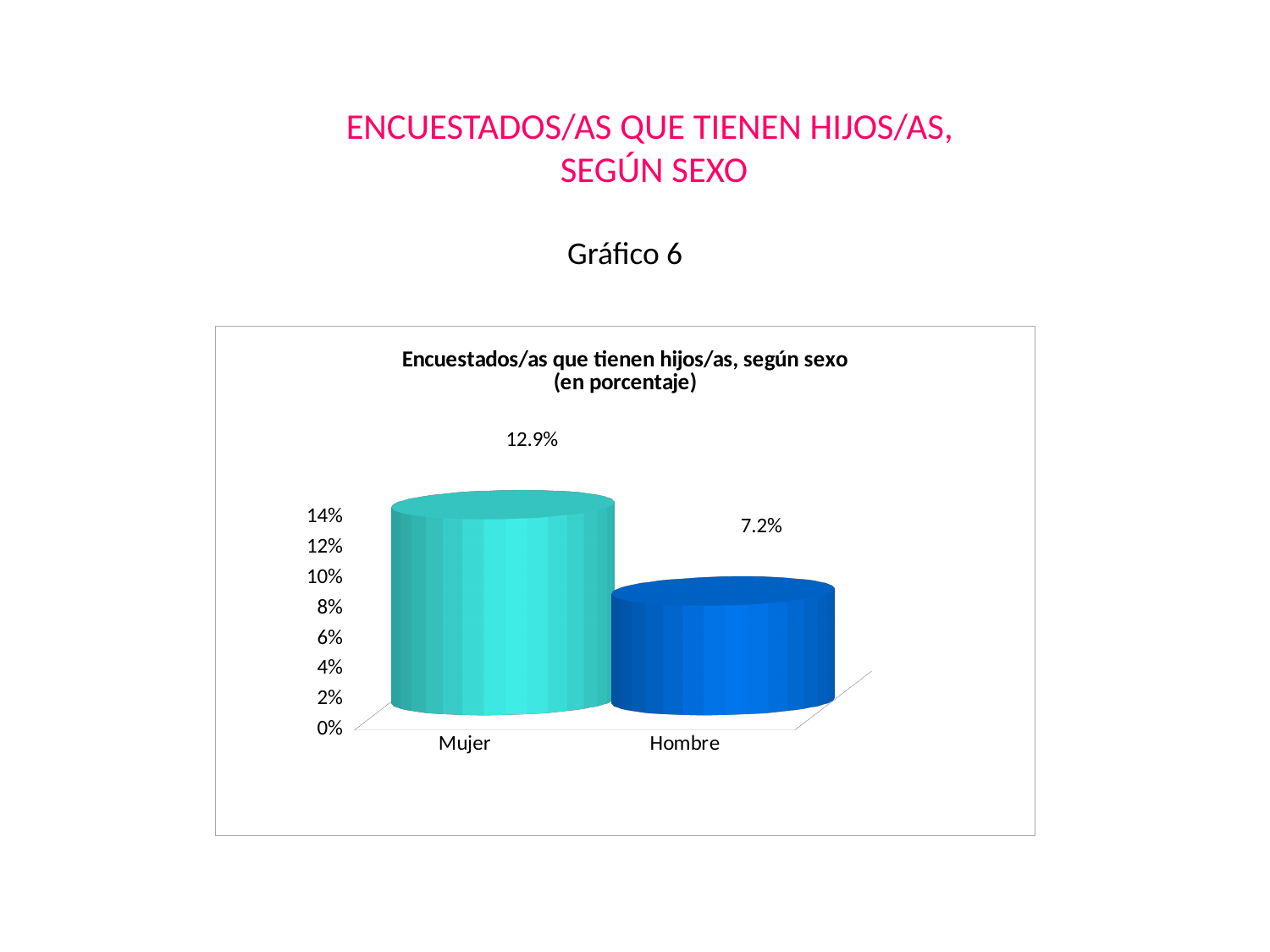

ENCUESTADOS/AS QUE TIENEN HIJOS/AS,
 SEGÚN SEXO
Gráfico 6

[unsupported chart]